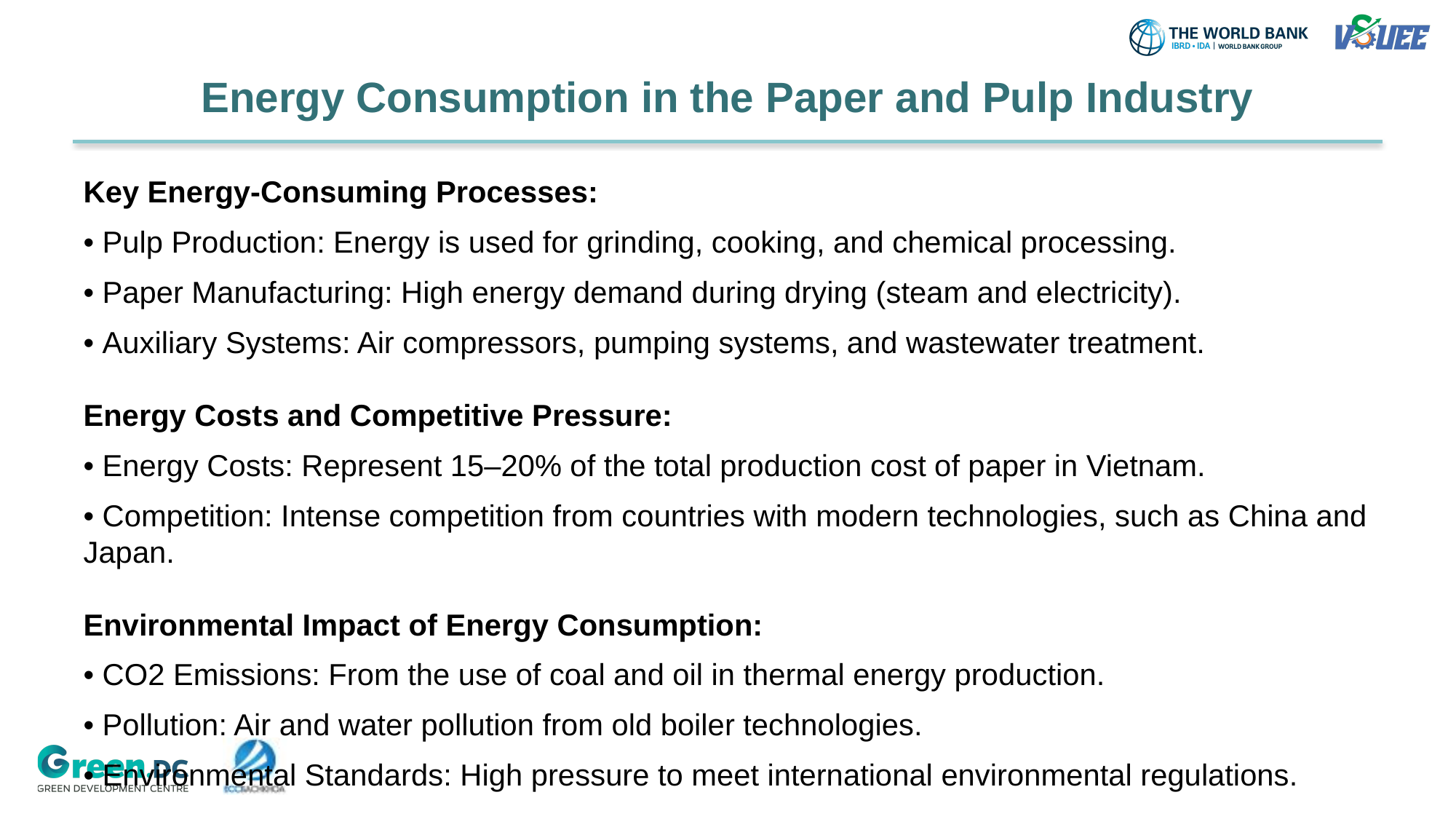

# Energy Consumption in the Paper and Pulp Industry
Key Energy-Consuming Processes:
• Pulp Production: Energy is used for grinding, cooking, and chemical processing.
• Paper Manufacturing: High energy demand during drying (steam and electricity).
• Auxiliary Systems: Air compressors, pumping systems, and wastewater treatment.

Energy Costs and Competitive Pressure:
• Energy Costs: Represent 15–20% of the total production cost of paper in Vietnam.
• Competition: Intense competition from countries with modern technologies, such as China and Japan.

Environmental Impact of Energy Consumption:
• CO2 Emissions: From the use of coal and oil in thermal energy production.
• Pollution: Air and water pollution from old boiler technologies.
• Environmental Standards: High pressure to meet international environmental regulations.